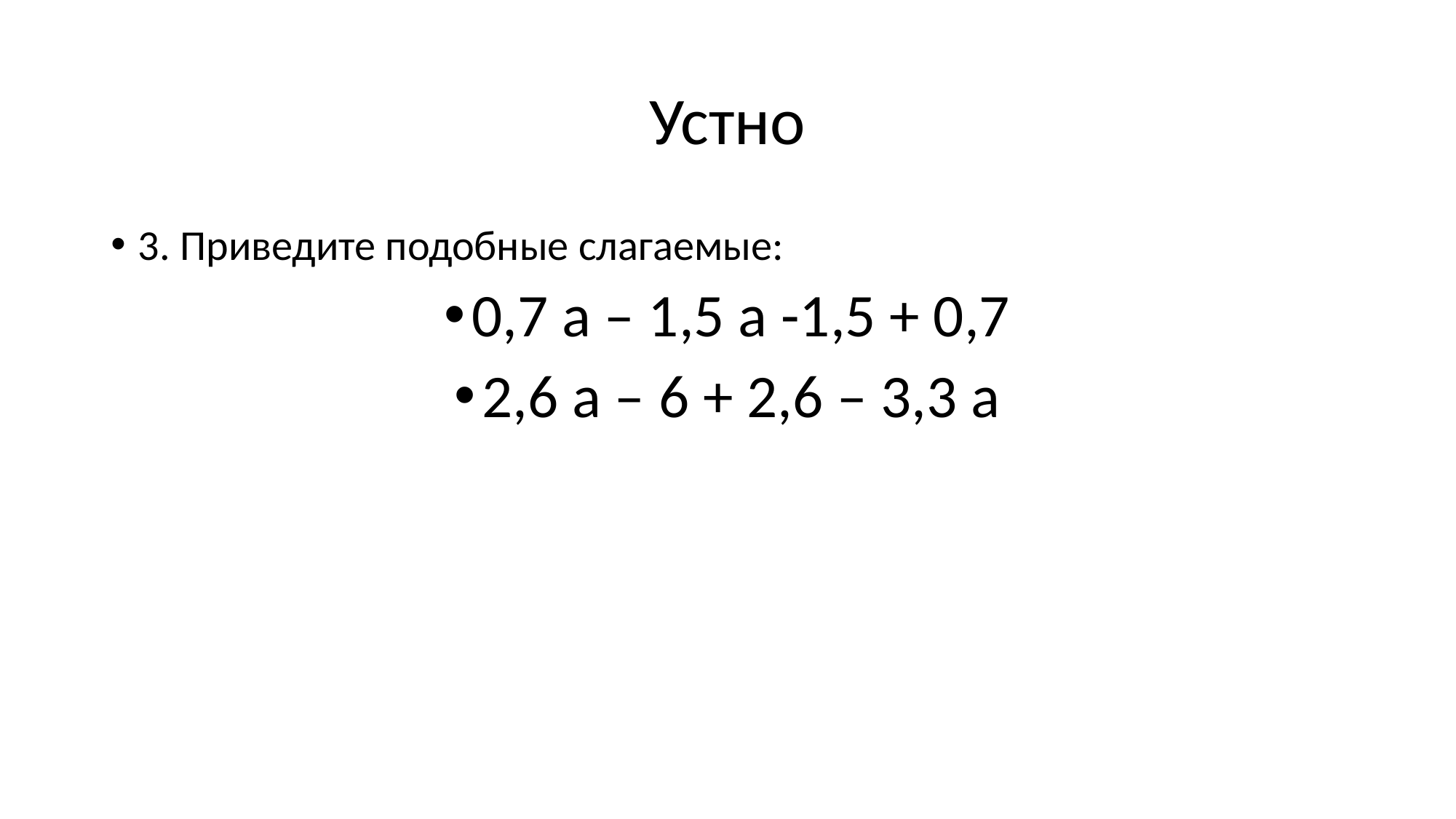

# Устно
3. Приведите подобные слагаемые:
0,7 а – 1,5 а -1,5 + 0,7
2,6 а – 6 + 2,6 – 3,3 а